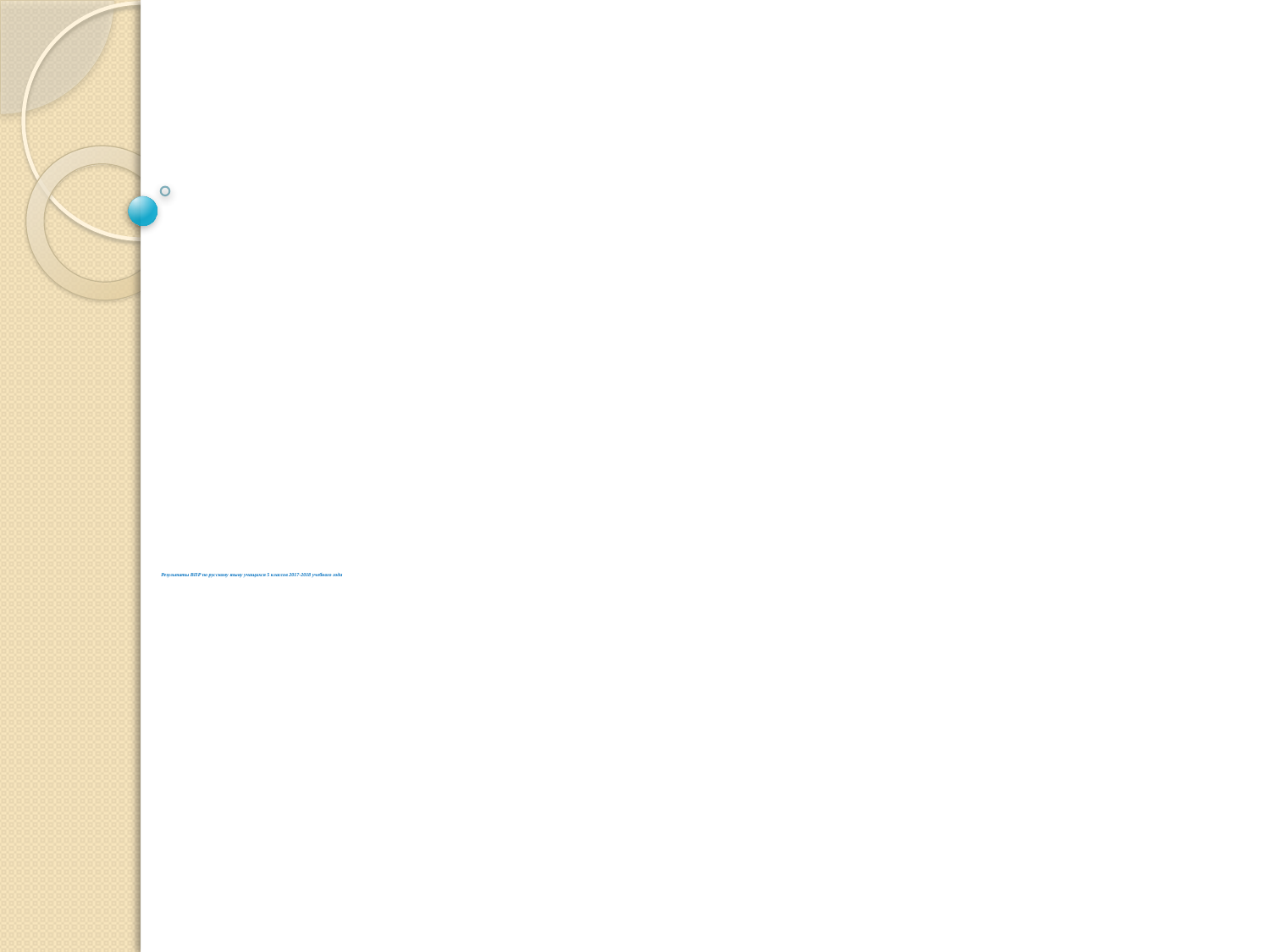

# Результаты ВПР по русскому языку учащихся 5 классов 2017-2018 учебного года